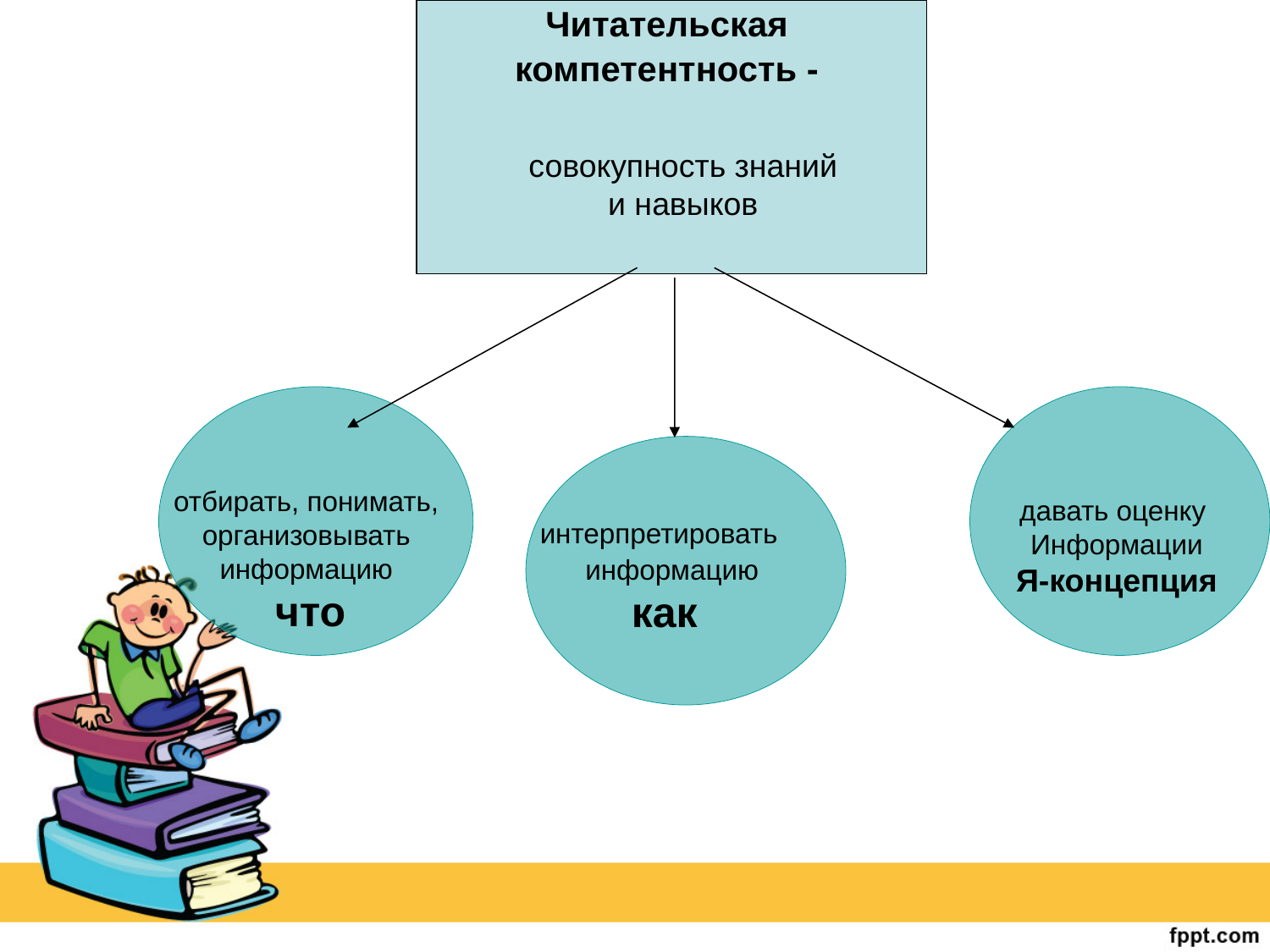

Читательская
компетентность -

совокупность знаний
 и навыков

отбирать, понимать,
организовывать
информацию
что
давать оценку
Информации
Я-концепция
интерпретировать
  информацию
как